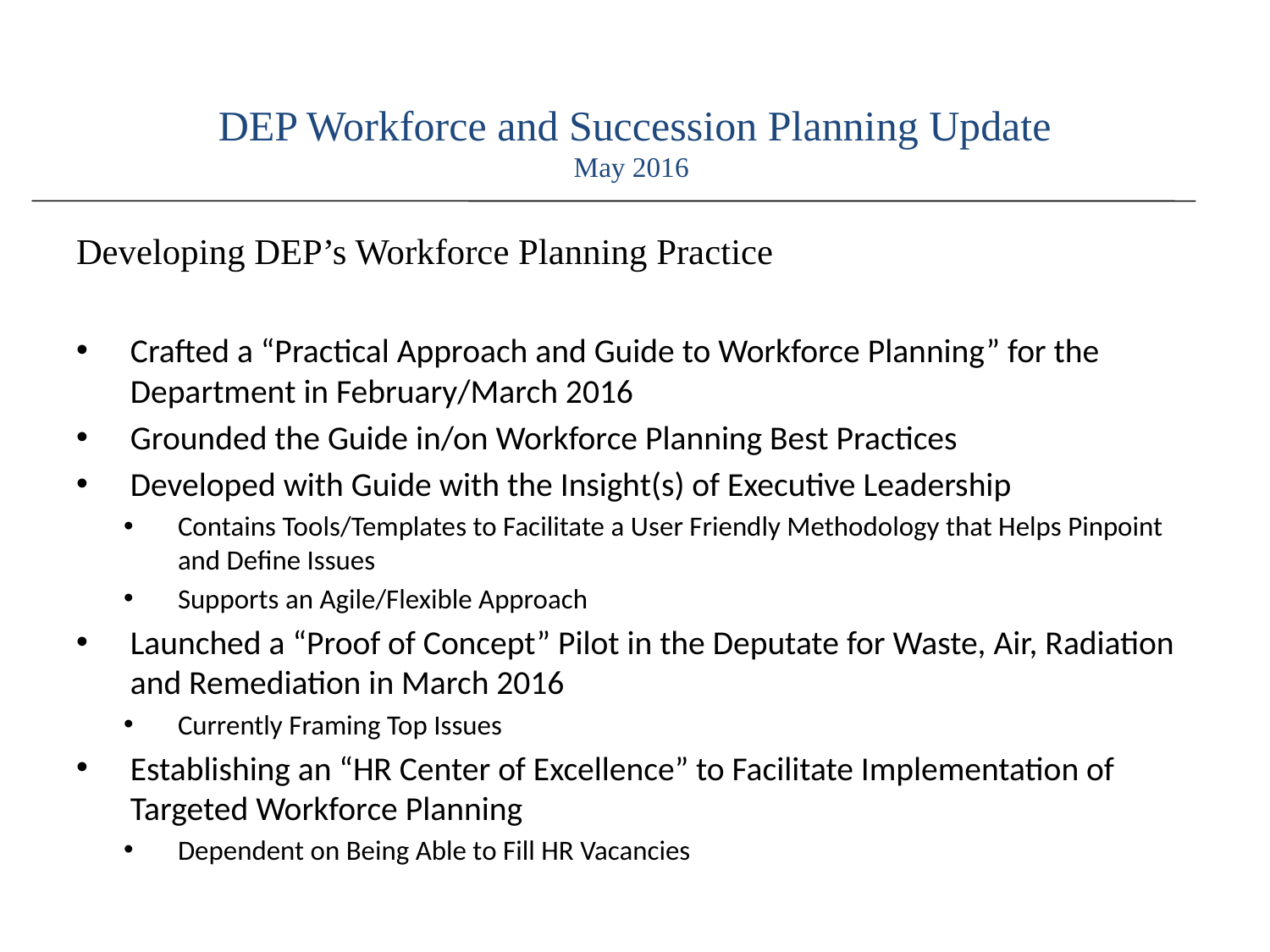

# DEP Workforce and Succession Planning Update May 2016
Developing DEP’s Workforce Planning Practice

Crafted a “Practical Approach and Guide to Workforce Planning” for the Department in February/March 2016
Grounded the Guide in/on Workforce Planning Best Practices
Developed with Guide with the Insight(s) of Executive Leadership
Contains Tools/Templates to Facilitate a User Friendly Methodology that Helps Pinpoint and Define Issues
Supports an Agile/Flexible Approach
Launched a “Proof of Concept” Pilot in the Deputate for Waste, Air, Radiation and Remediation in March 2016
Currently Framing Top Issues
Establishing an “HR Center of Excellence” to Facilitate Implementation of Targeted Workforce Planning
Dependent on Being Able to Fill HR Vacancies